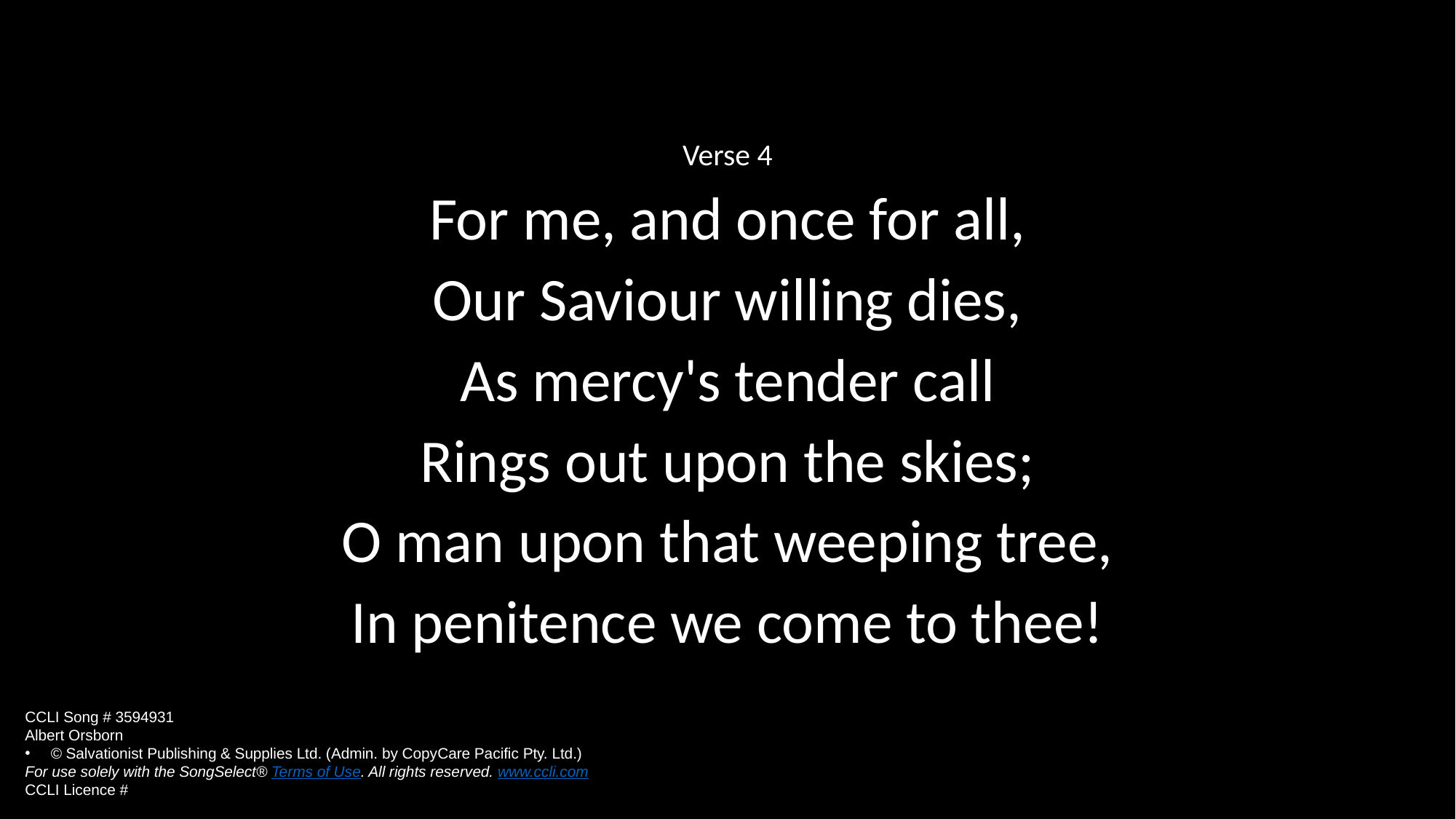

Verse 4
For me, and once for all,
Our Saviour willing dies,
As mercy's tender call
Rings out upon the skies;
O man upon that weeping tree,
In penitence we come to thee!
CCLI Song # 3594931
Albert Orsborn
© Salvationist Publishing & Supplies Ltd. (Admin. by CopyCare Pacific Pty. Ltd.)
For use solely with the SongSelect® Terms of Use. All rights reserved. www.ccli.com
CCLI Licence #